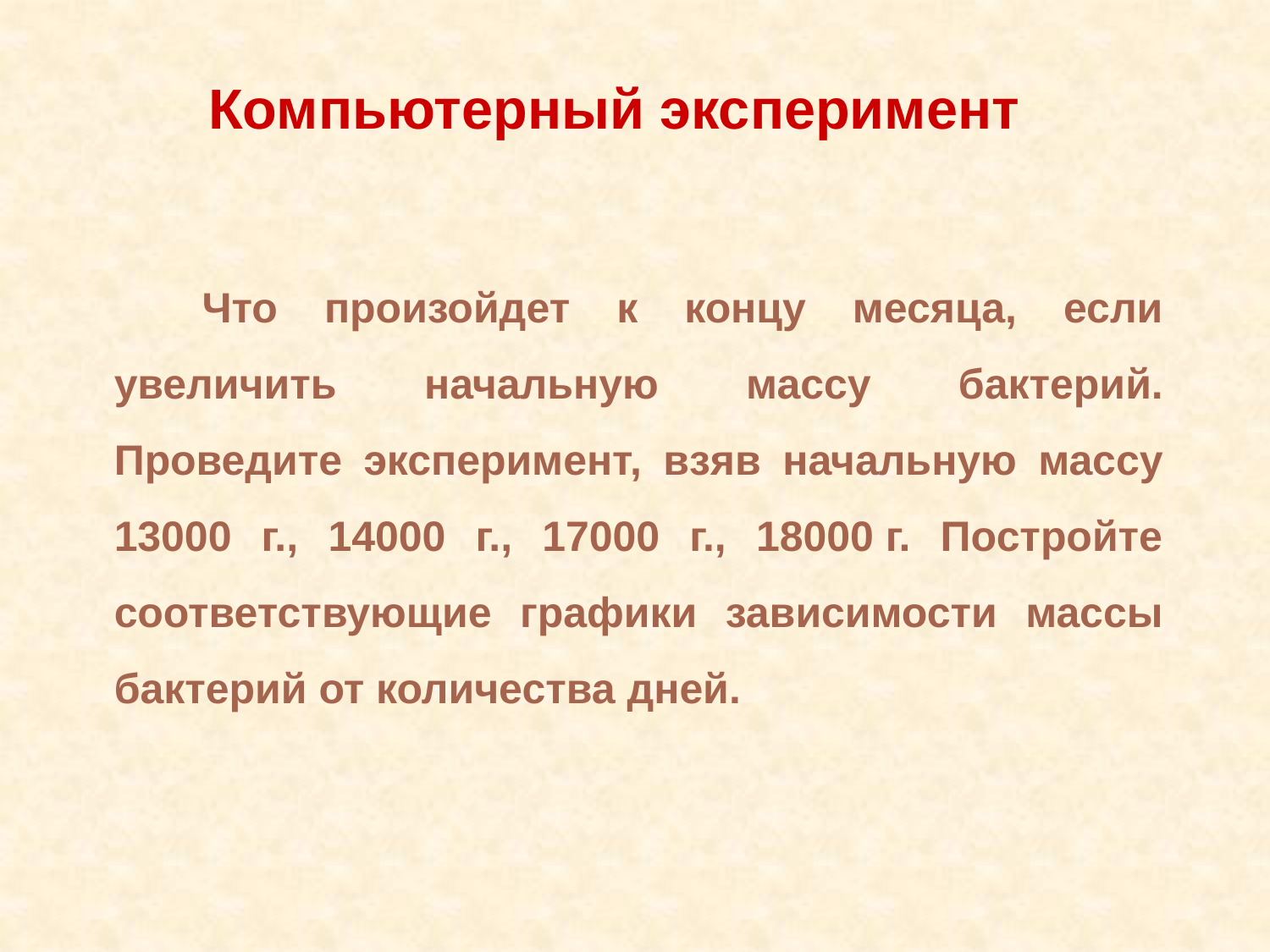

Компьютерный эксперимент

Что произойдет к концу месяца, если увеличить начальную массу бактерий. Проведите эксперимент, взяв начальную массу 13000 г., 14000 г., 17000 г., 18000 г. Постройте соответствующие графики зависимости массы бактерий от количества дней.